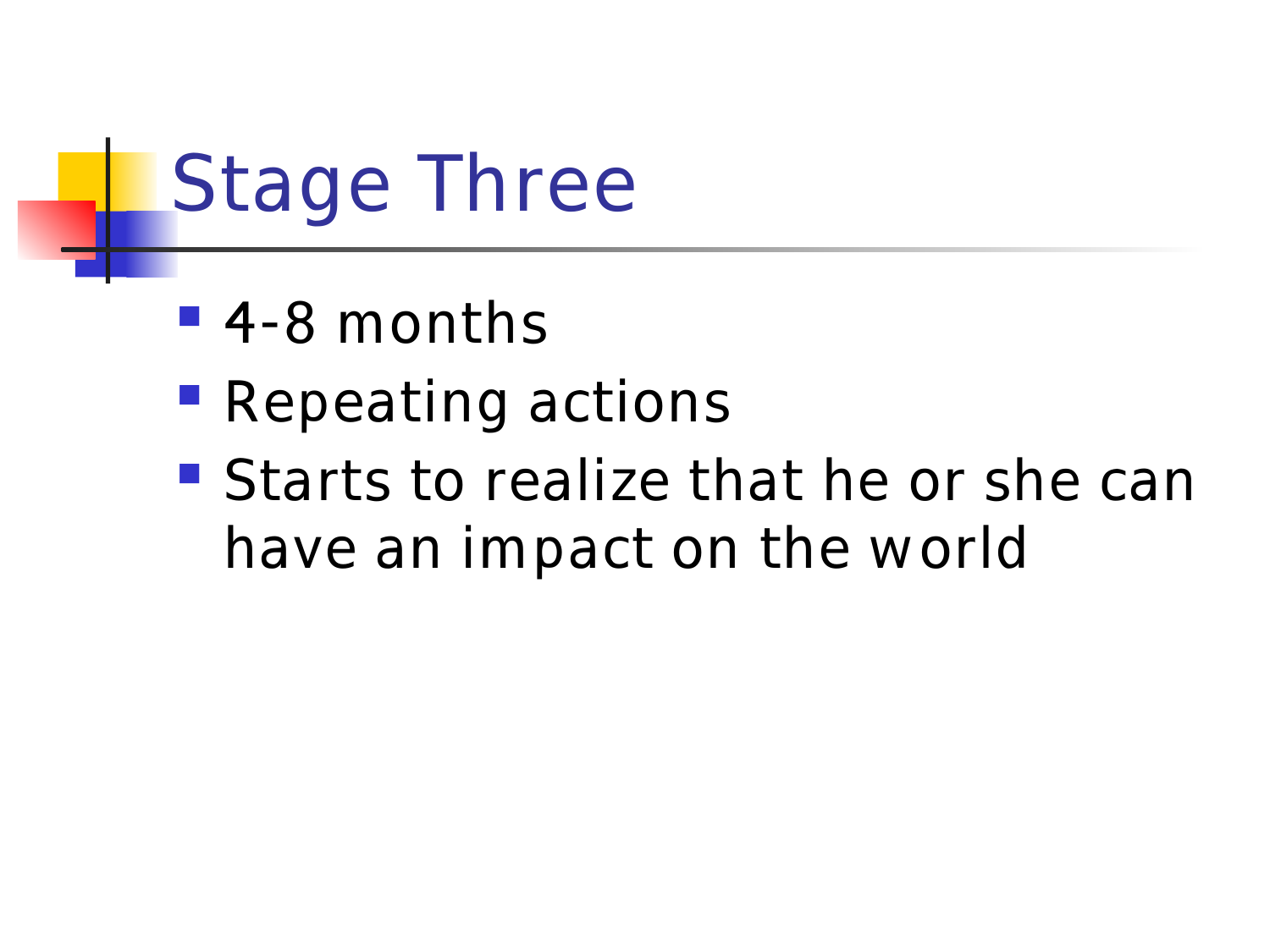

# Stage Three
4-8 months
Repeating actions
Starts to realize that he or she can have an impact on the world